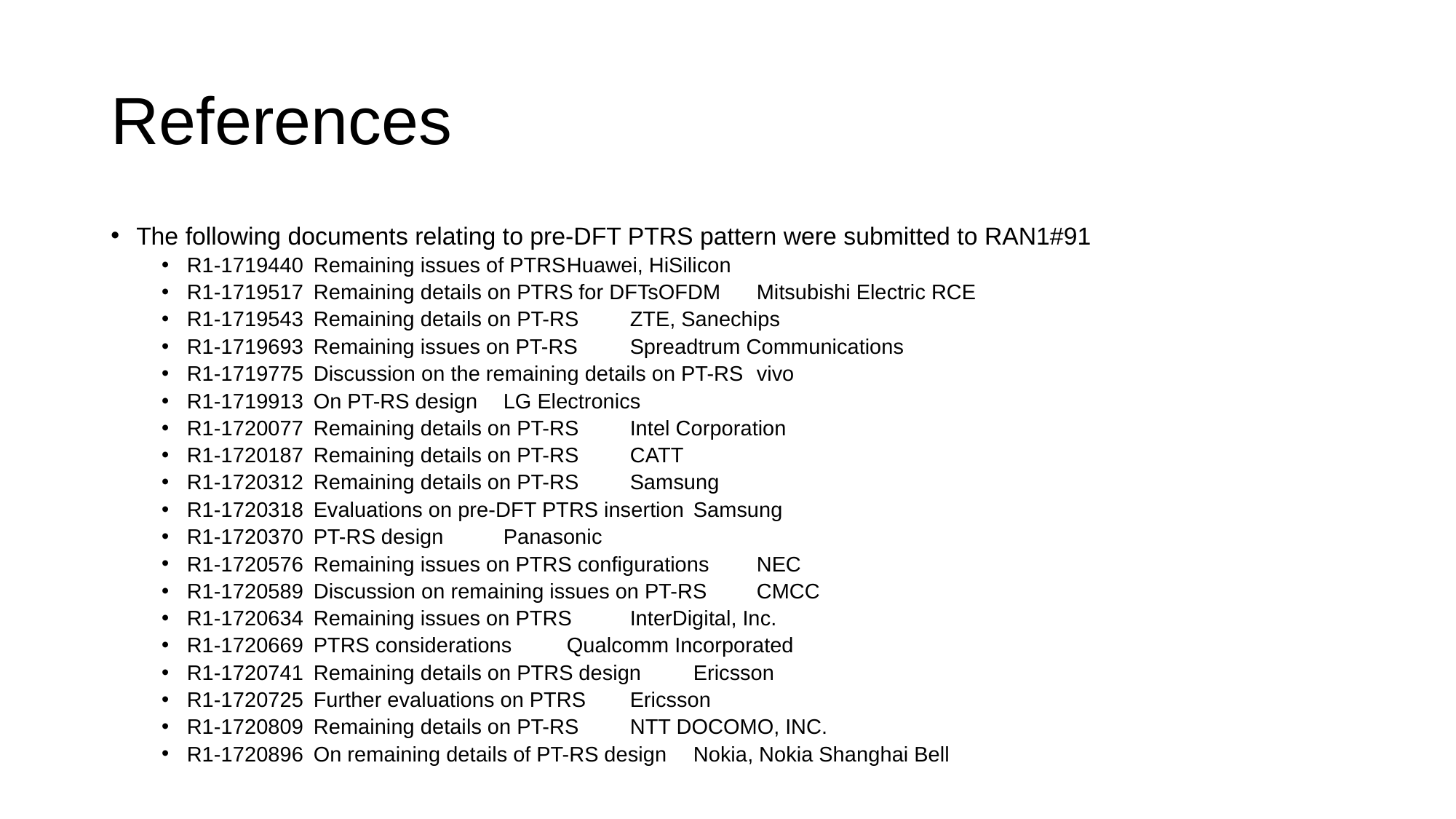

# References
The following documents relating to pre-DFT PTRS pattern were submitted to RAN1#91
R1-1719440	Remaining issues of PTRS			Huawei, HiSilicon
R1-1719517	Remaining details on PTRS for DFTsOFDM	Mitsubishi Electric RCE
R1-1719543	Remaining details on PT-RS			ZTE, Sanechips
R1-1719693	Remaining issues on PT-RS			Spreadtrum Communications
R1-1719775	Discussion on the remaining details on PT-RS	vivo
R1-1719913	On PT-RS design				LG Electronics
R1-1720077	Remaining details on PT-RS			Intel Corporation
R1-1720187	Remaining details on PT-RS			CATT
R1-1720312	Remaining details on PT-RS			Samsung
R1-1720318	Evaluations on pre-DFT PTRS insertion		Samsung
R1-1720370	PT-RS design				Panasonic
R1-1720576	Remaining issues on PTRS configurations		NEC
R1-1720589	Discussion on remaining issues on PT-RS		CMCC
R1-1720634	Remaining issues on PTRS 			InterDigital, Inc.
R1-1720669	PTRS considerations				Qualcomm Incorporated
R1-1720741	Remaining details on PTRS design		Ericsson
R1-1720725	Further evaluations on PTRS			Ericsson
R1-1720809	Remaining details on PT-RS			NTT DOCOMO, INC.
R1-1720896	On remaining details of PT-RS design		Nokia, Nokia Shanghai Bell